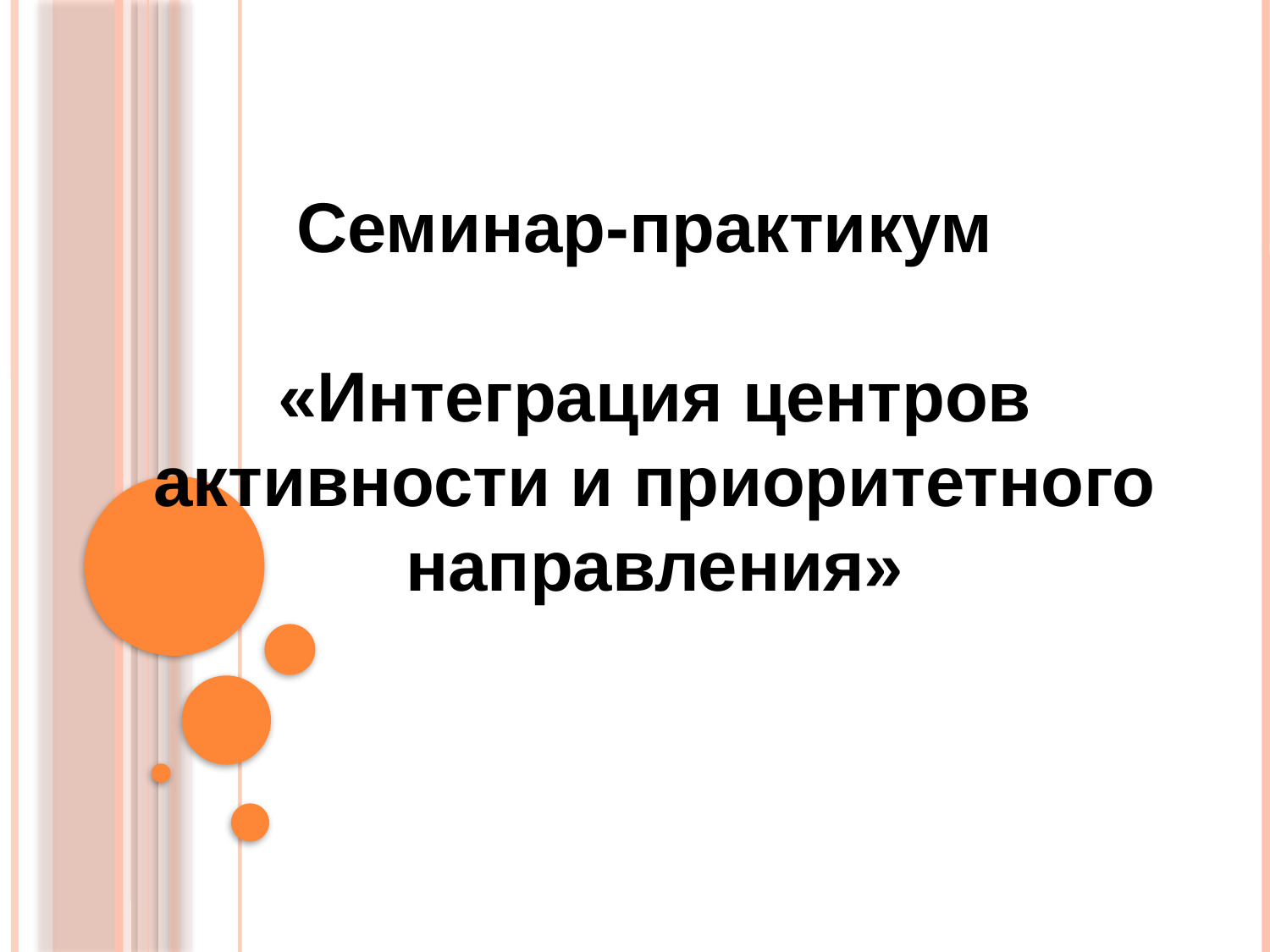

Семинар-практикум

«Интеграция центров активности и приоритетного направления»